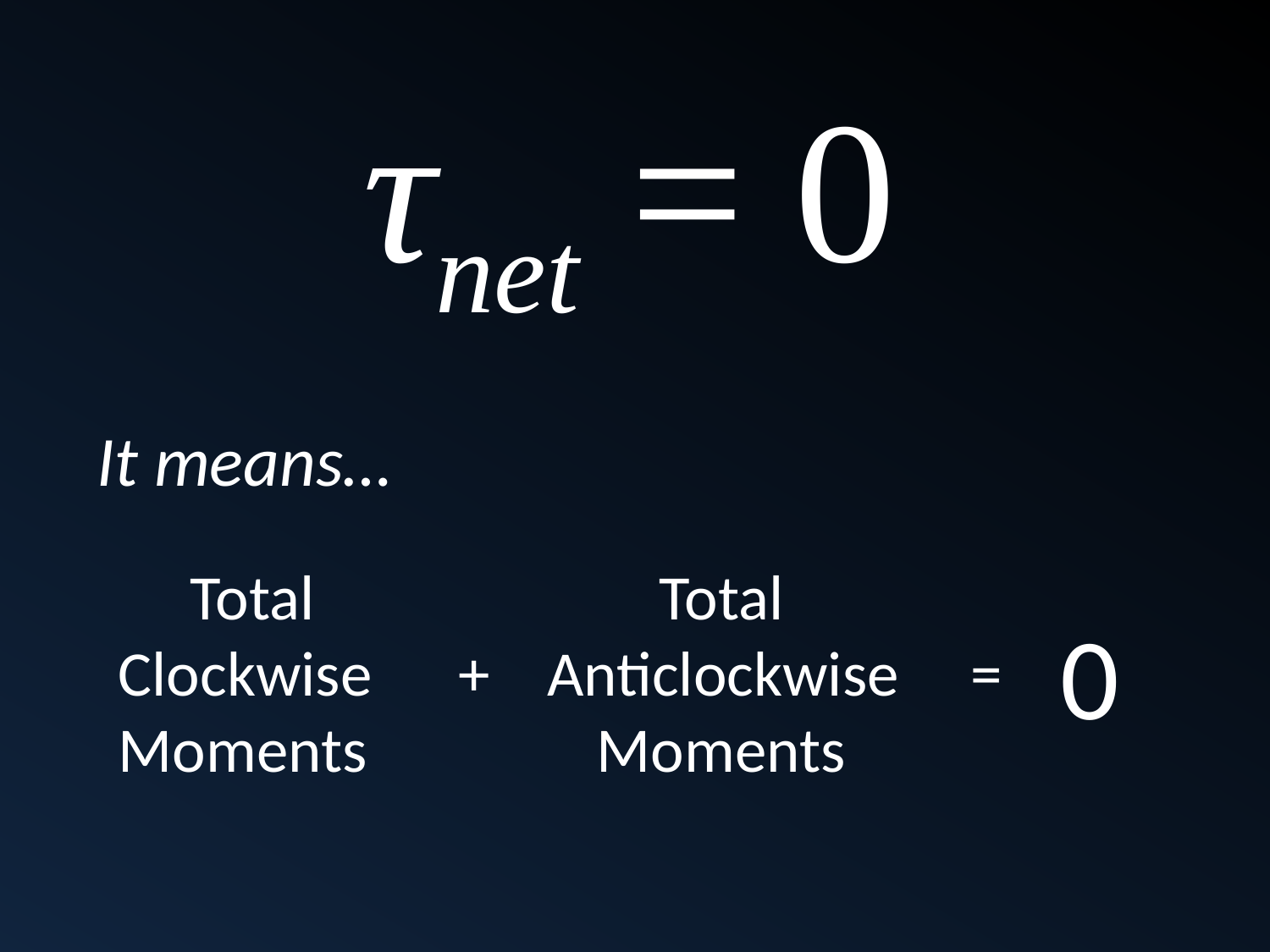

τnet = 0
It means…
     Total                        Total
Clockwise      +    Anticlockwise     =
Moments                Moments
0